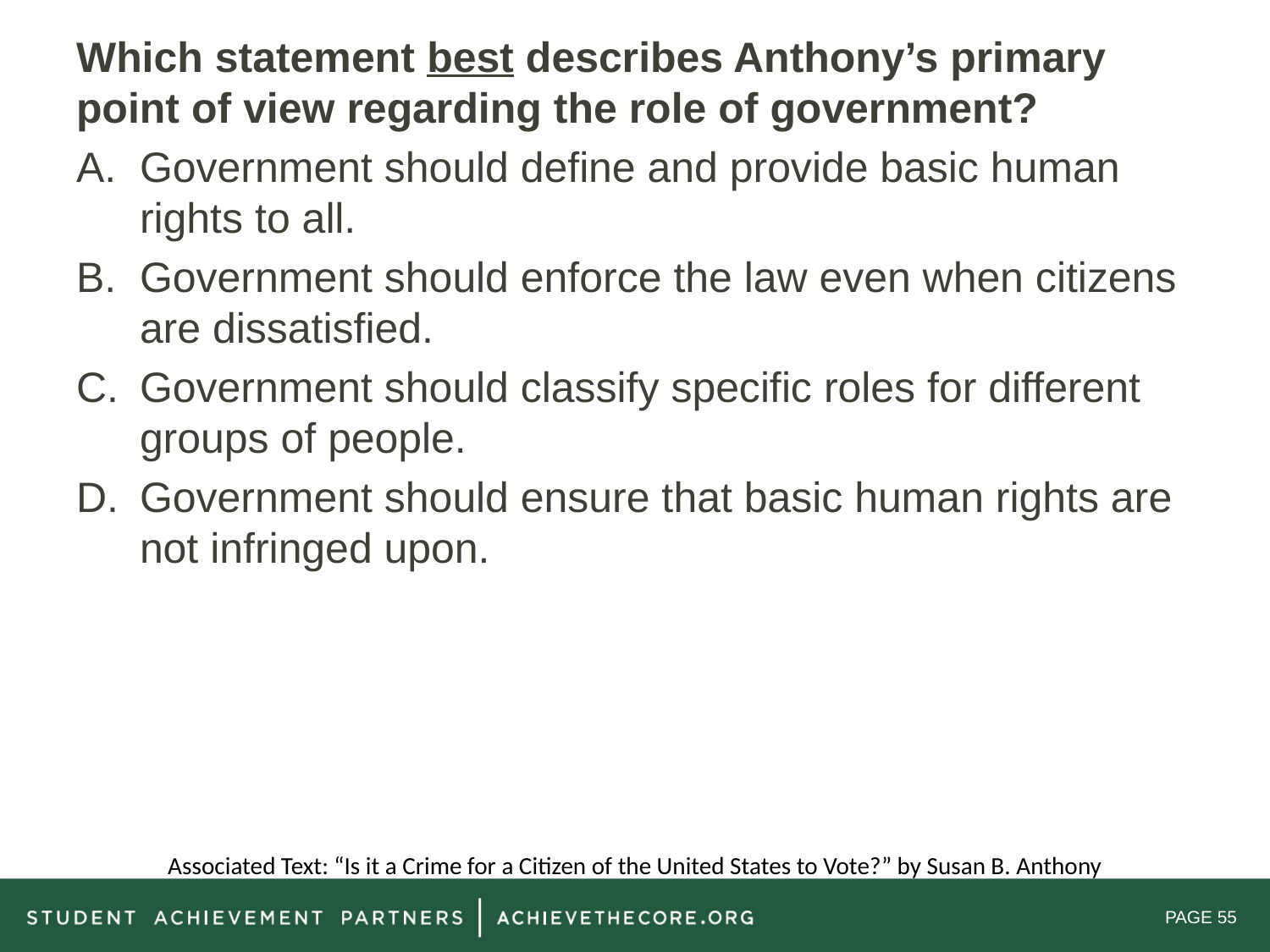

Which statement best describes Anthony’s primary point of view regarding the role of government?
Government should define and provide basic human rights to all.
Government should enforce the law even when citizens are dissatisfied.
Government should classify specific roles for different groups of people.
Government should ensure that basic human rights are not infringed upon.

Associated Text: “Is it a Crime for a Citizen of the United States to Vote?” by Susan B. Anthony